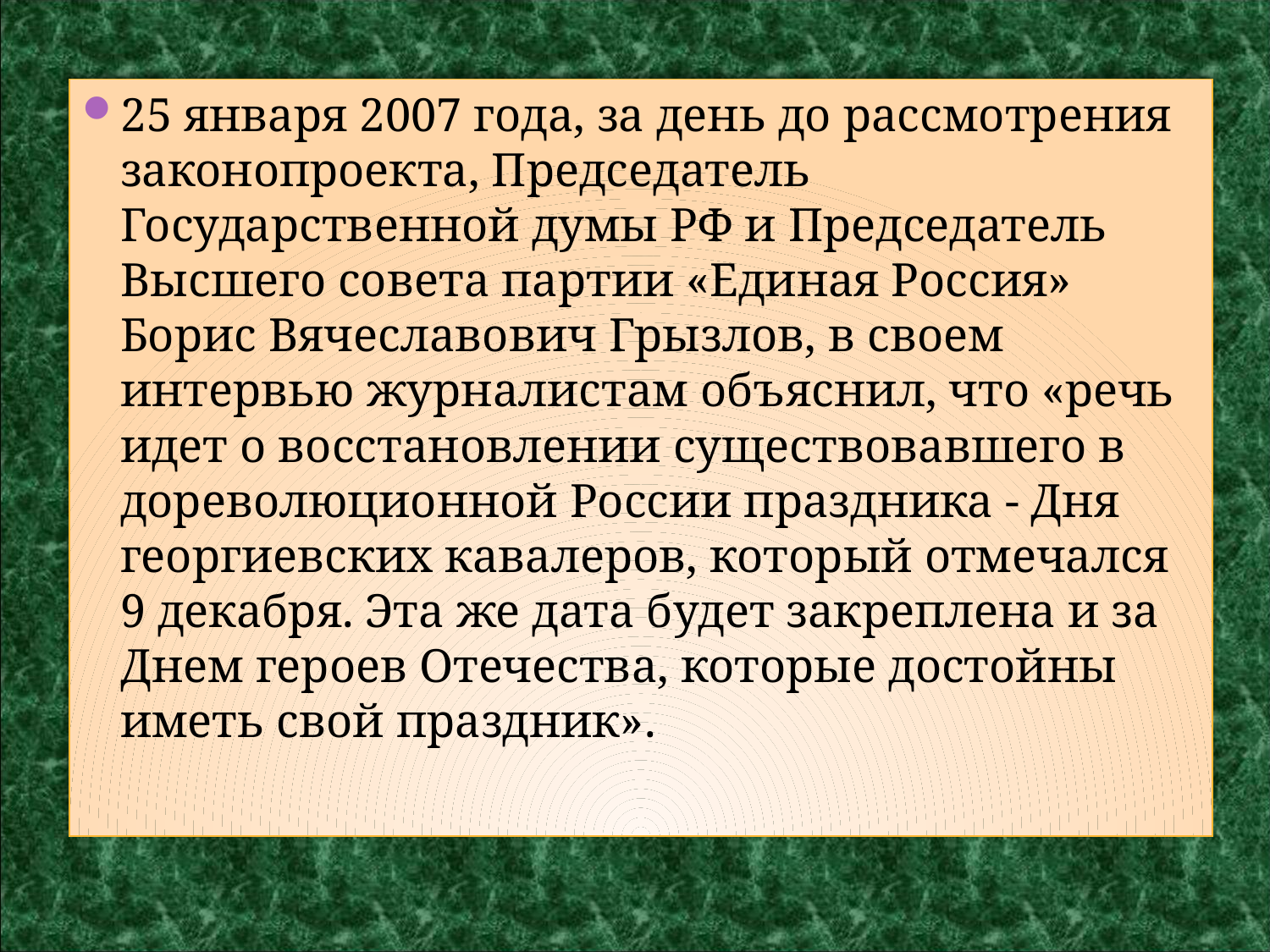

#
25 января 2007 года, за день до рассмотрения законопроекта, Председатель Государственной думы РФ и Председатель Высшего совета партии «Единая Россия» Борис Вячеславович Грызлов, в своем интервью журналистам объяснил, что «речь идет о восстановлении существовавшего в дореволюционной России праздника - Дня георгиевских кавалеров, который отмечался 9 декабря. Эта же дата будет закреплена и за Днем героев Отечества, которые достойны иметь свой праздник».